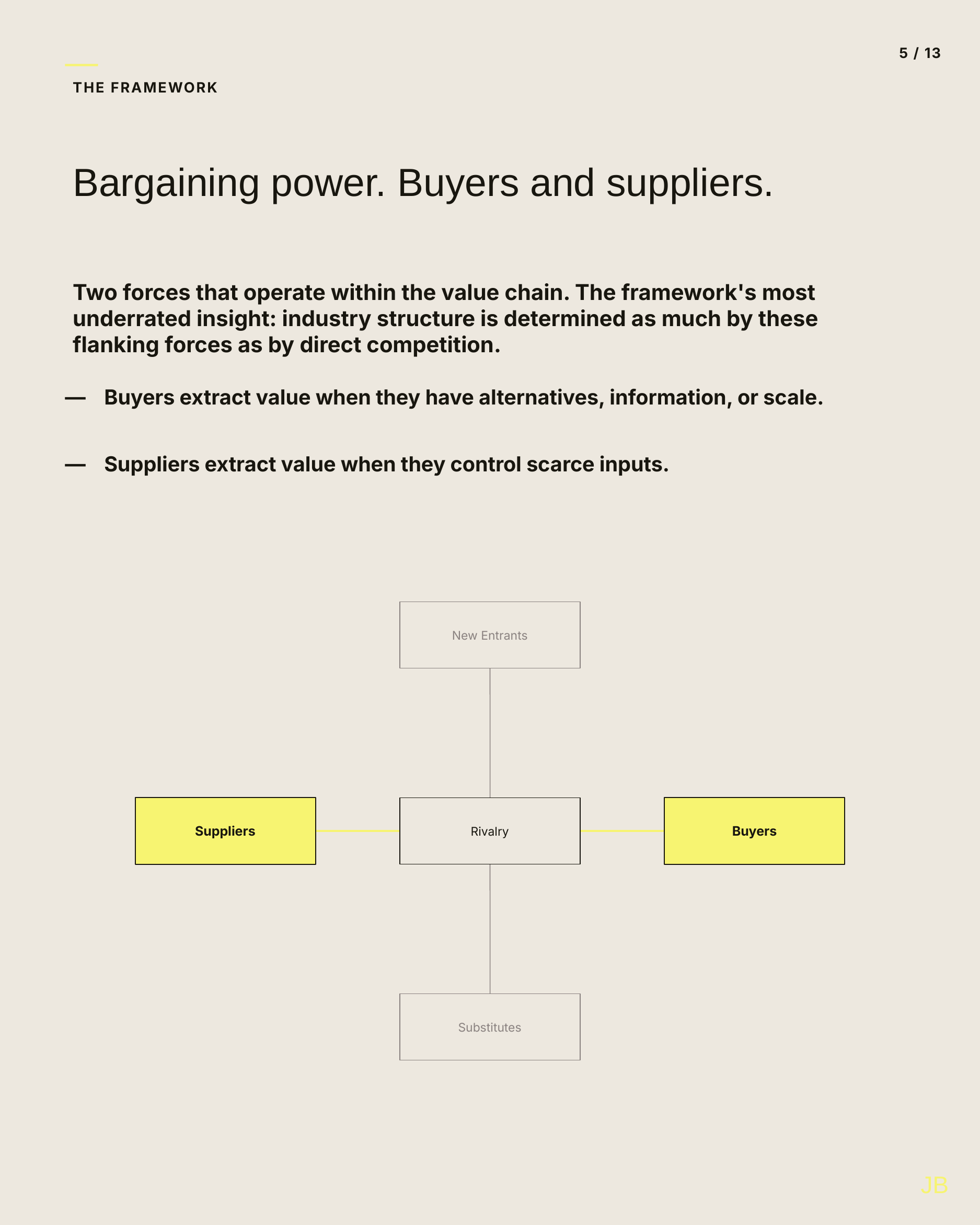

5 / 13

THE FRAMEWORK
Bargaining power. Buyers and suppliers.
Two forces that operate within the value chain. The framework's most underrated insight: industry structure is determined as much by these flanking forces as by direct competition.
—
Buyers extract value when they have alternatives, information, or scale.
—
Suppliers extract value when they control scarce inputs.

New Entrants

Suppliers

Rivalry

Buyers

Substitutes
JB